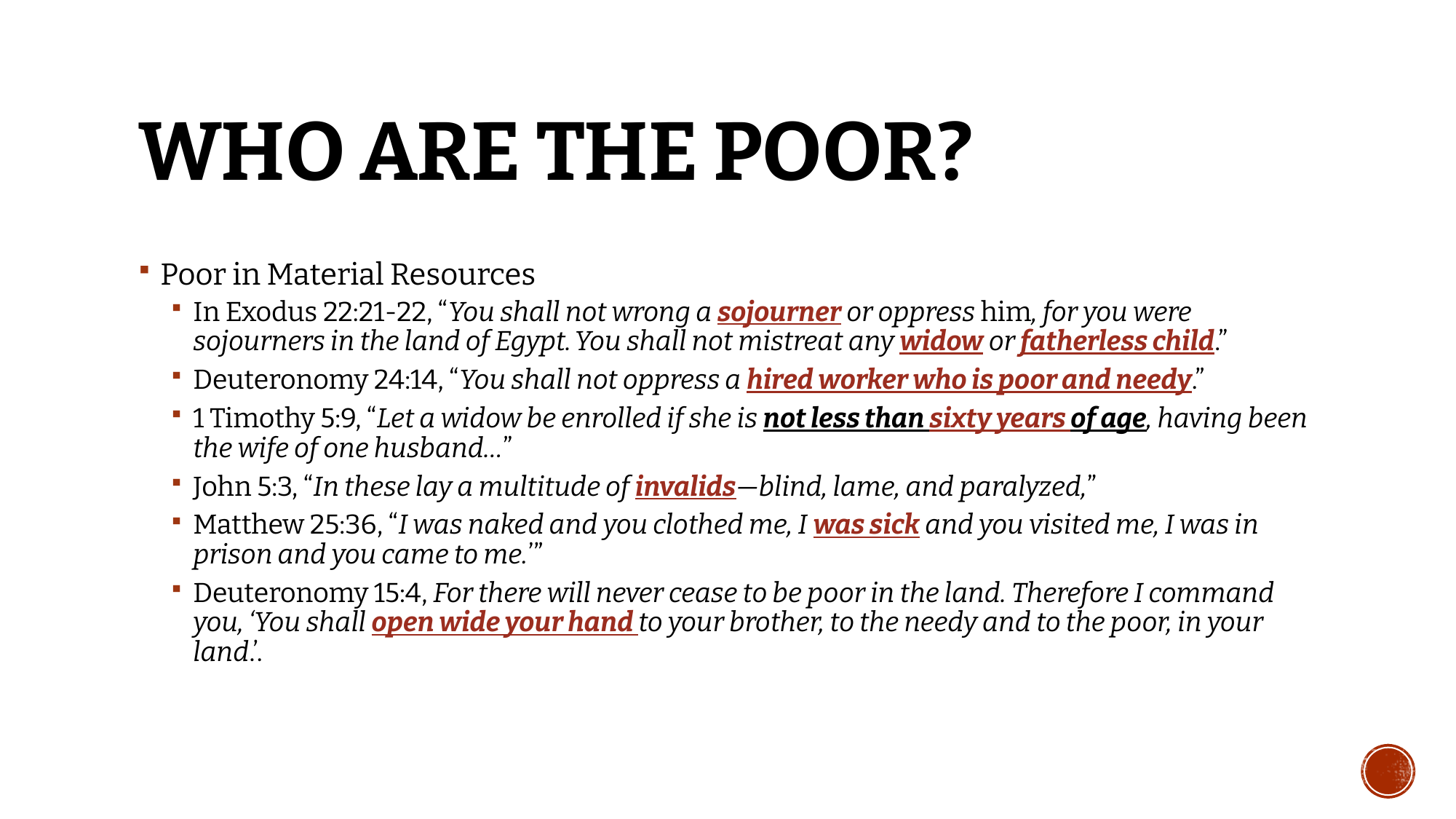

# Who Are the Poor?
Poor in Material Resources
In Exodus 22:21-22, “You shall not wrong a sojourner or oppress him, for you were sojourners in the land of Egypt. You shall not mistreat any widow or fatherless child.”
Deuteronomy 24:14, “You shall not oppress a hired worker who is poor and needy.”
1 Timothy 5:9, “Let a widow be enrolled if she is not less than sixty years of age, having been the wife of one husband…”
John 5:3, “In these lay a multitude of invalids—blind, lame, and paralyzed,”
Matthew 25:36, “I was naked and you clothed me, I was sick and you visited me, I was in prison and you came to me.’”
Deuteronomy 15:4, For there will never cease to be poor in the land. Therefore I command you, ‘You shall open wide your hand to your brother, to the needy and to the poor, in your land.’.